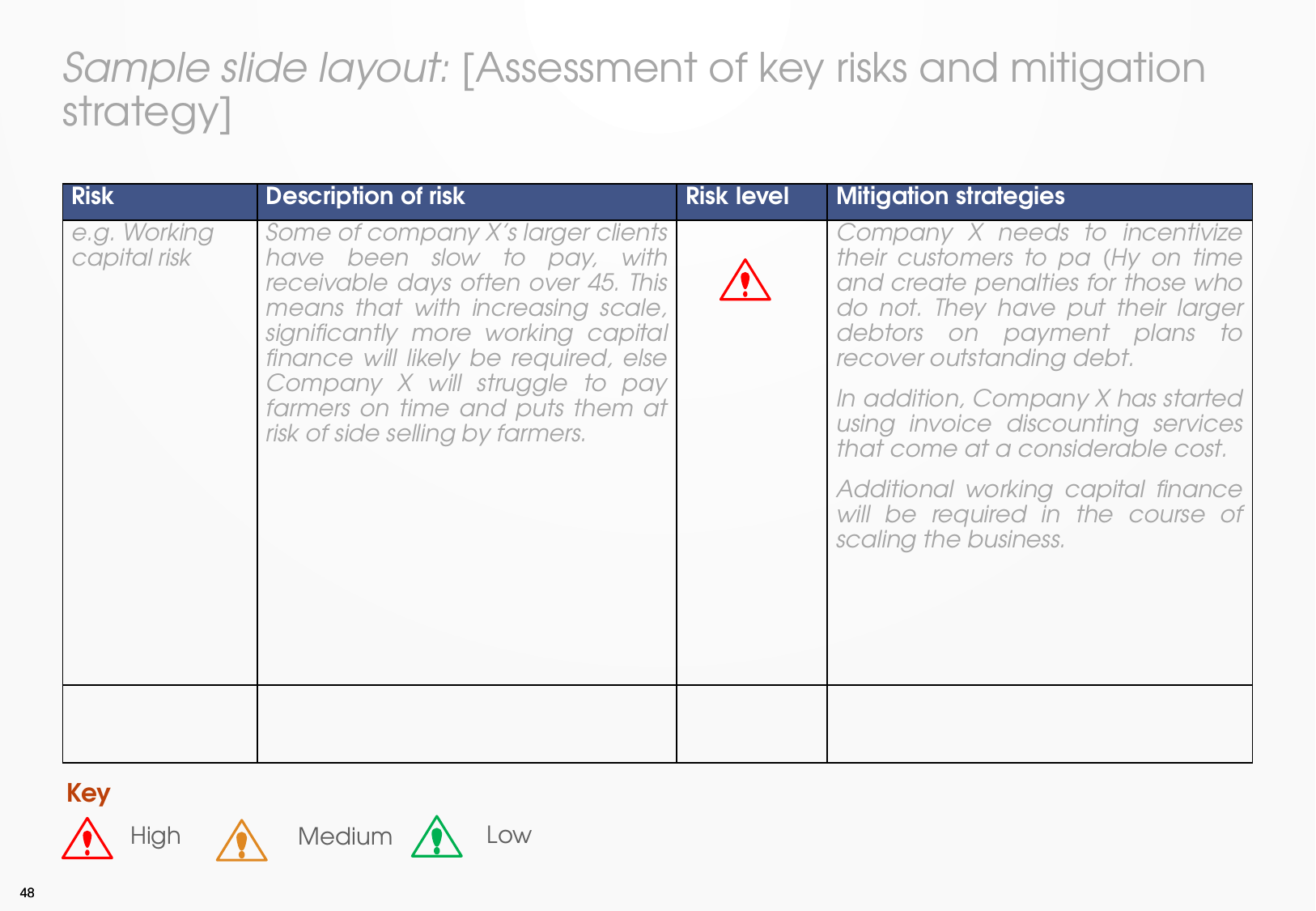

# Sample slide layout: [Assessment of key risks and mitigation strategy]
| Risk | Description of risk | Risk level | Mitigation strategies |
| --- | --- | --- | --- |
| e.g. Working capital risk | Some of company X’s larger clients have been slow to pay, with receivable days often over 45. This means that with increasing scale, significantly more working capital finance will likely be required, else Company X will struggle to pay farmers on time and puts them at risk of side selling by farmers. |  | Company X needs to incentivize their customers to pa (Hy on time and create penalties for those who do not. They have put their larger debtors on payment plans to recover outstanding debt. In addition, Company X has started using invoice discounting services that come at a considerable cost. Additional working capital finance will be required in the course of scaling the business. |
|  |  |  |  |

Key
Low
High
Medium

48